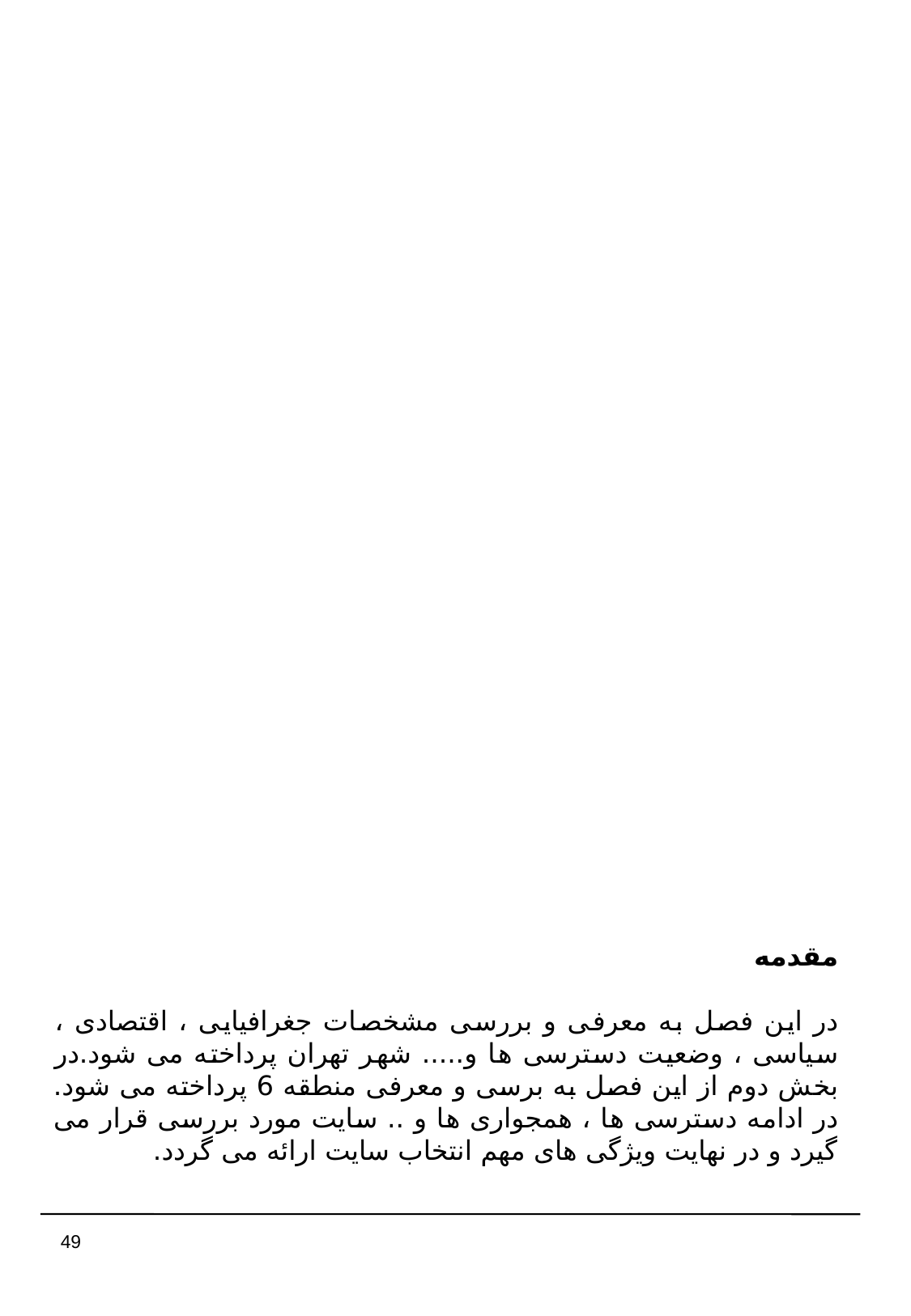

مقدمه

در این فصل به معرفی و بررسی مشخصات جغرافیایی ، اقتصادی ، سیاسی ، وضعیت دسترسی ها و..... شهر تهران پرداخته می شود.در بخش دوم از این فصل به برسی و معرفی منطقه 6 پرداخته می شود. در ادامه دسترسی ها ، همجواری ها و .. سایت مورد بررسی قرار می گیرد و در نهایت ویژگی های مهم انتخاب سایت ارائه می گردد.

49